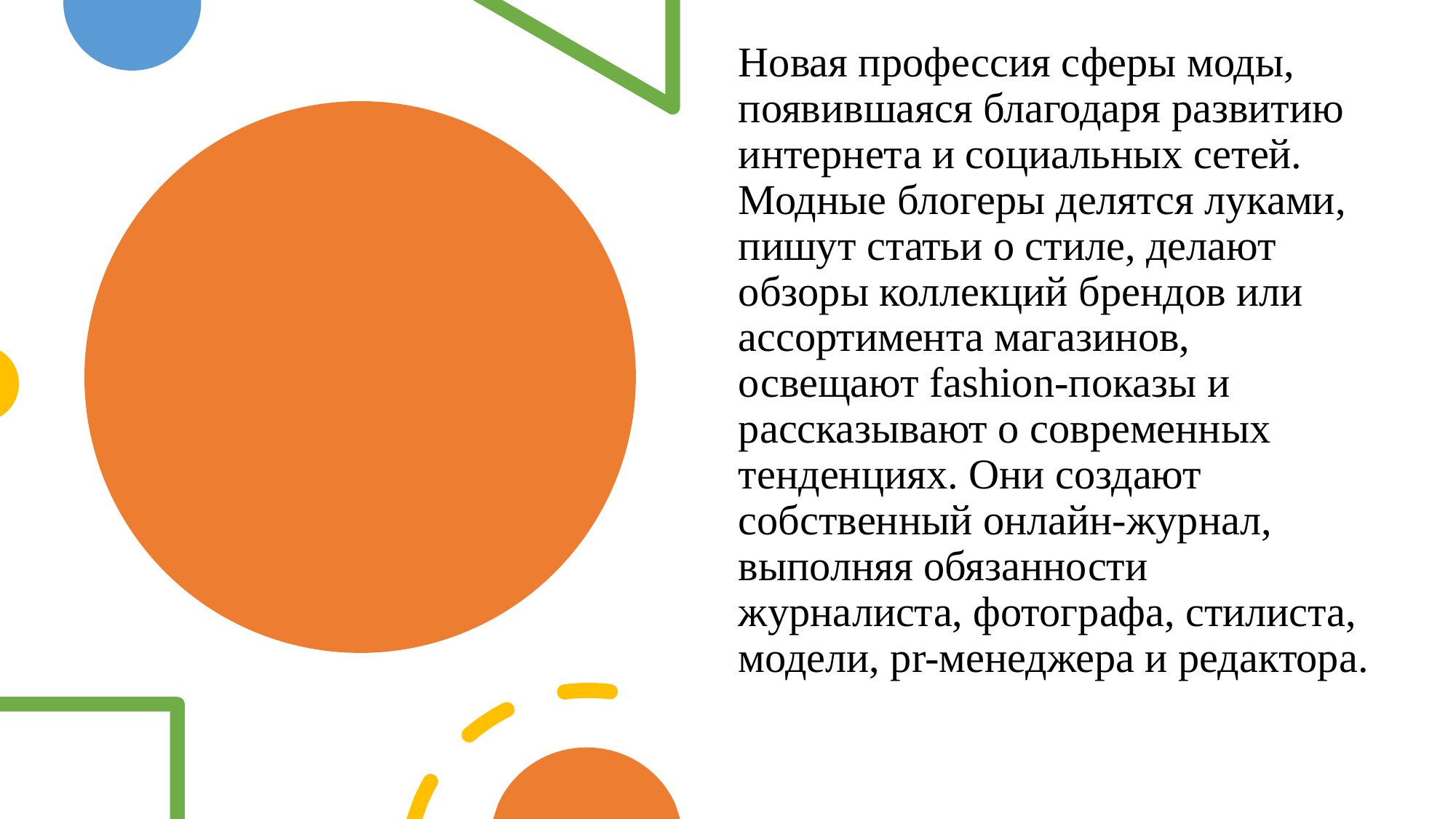

Новая профессия сферы моды, появившаяся благодаря развитию интернета и социальных сетей. Модные блогеры делятся луками, пишут статьи о стиле, делают обзоры коллекций брендов или ассортимента магазинов, освещают fashion-показы и рассказывают о современных тенденциях. Они создают собственный онлайн-журнал, выполняя обязанности журналиста, фотографа, стилиста, модели, pr-менеджера и редактора.